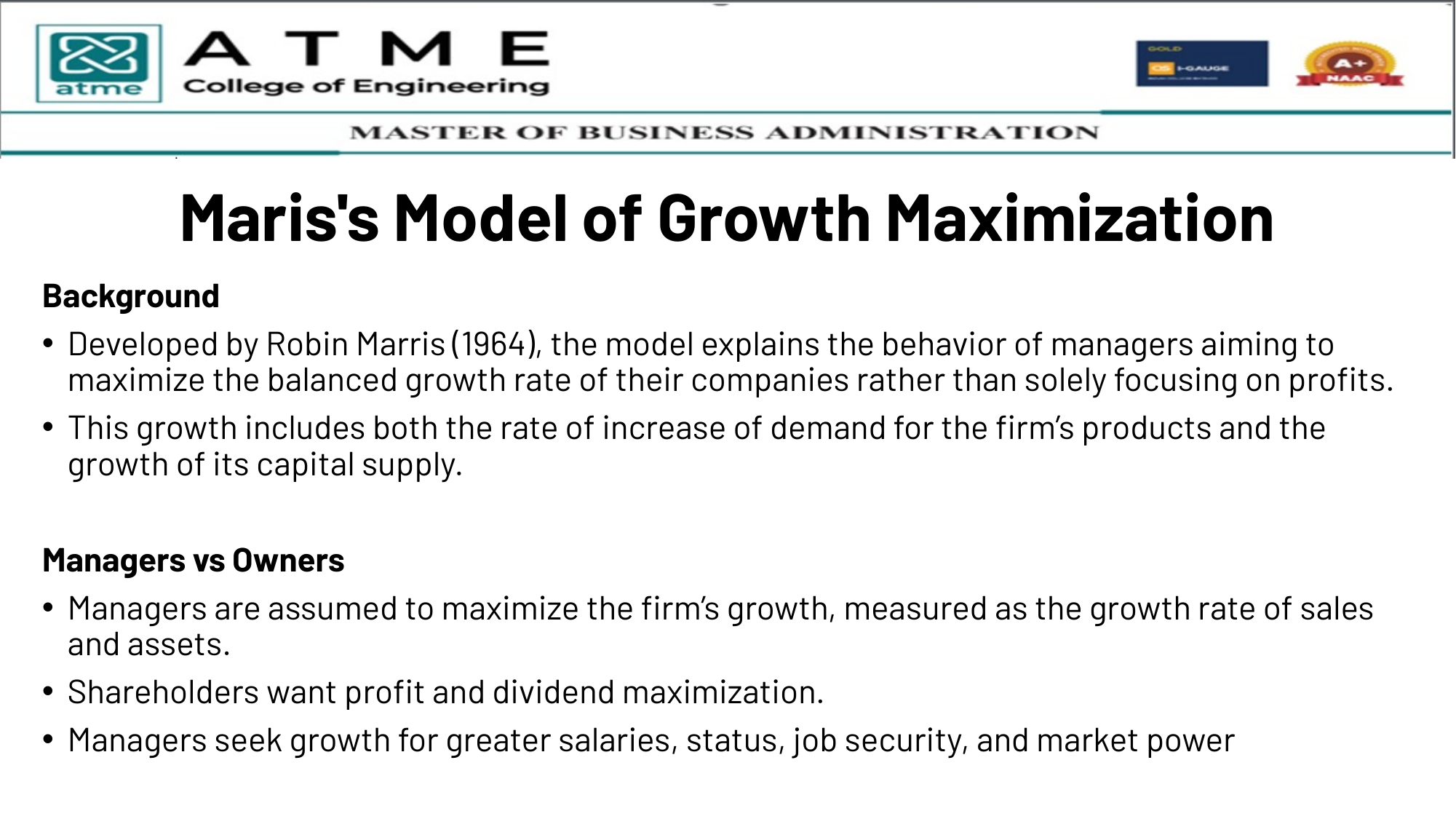

# Maris's Model of Growth Maximization
Background
Developed by Robin Marris (1964), the model explains the behavior of managers aiming to maximize the balanced growth rate of their companies rather than solely focusing on profits.
This growth includes both the rate of increase of demand for the firm’s products and the growth of its capital supply.

Managers vs Owners
Managers are assumed to maximize the firm’s growth, measured as the growth rate of sales and assets.
Shareholders want profit and dividend maximization.
Managers seek growth for greater salaries, status, job security, and market power